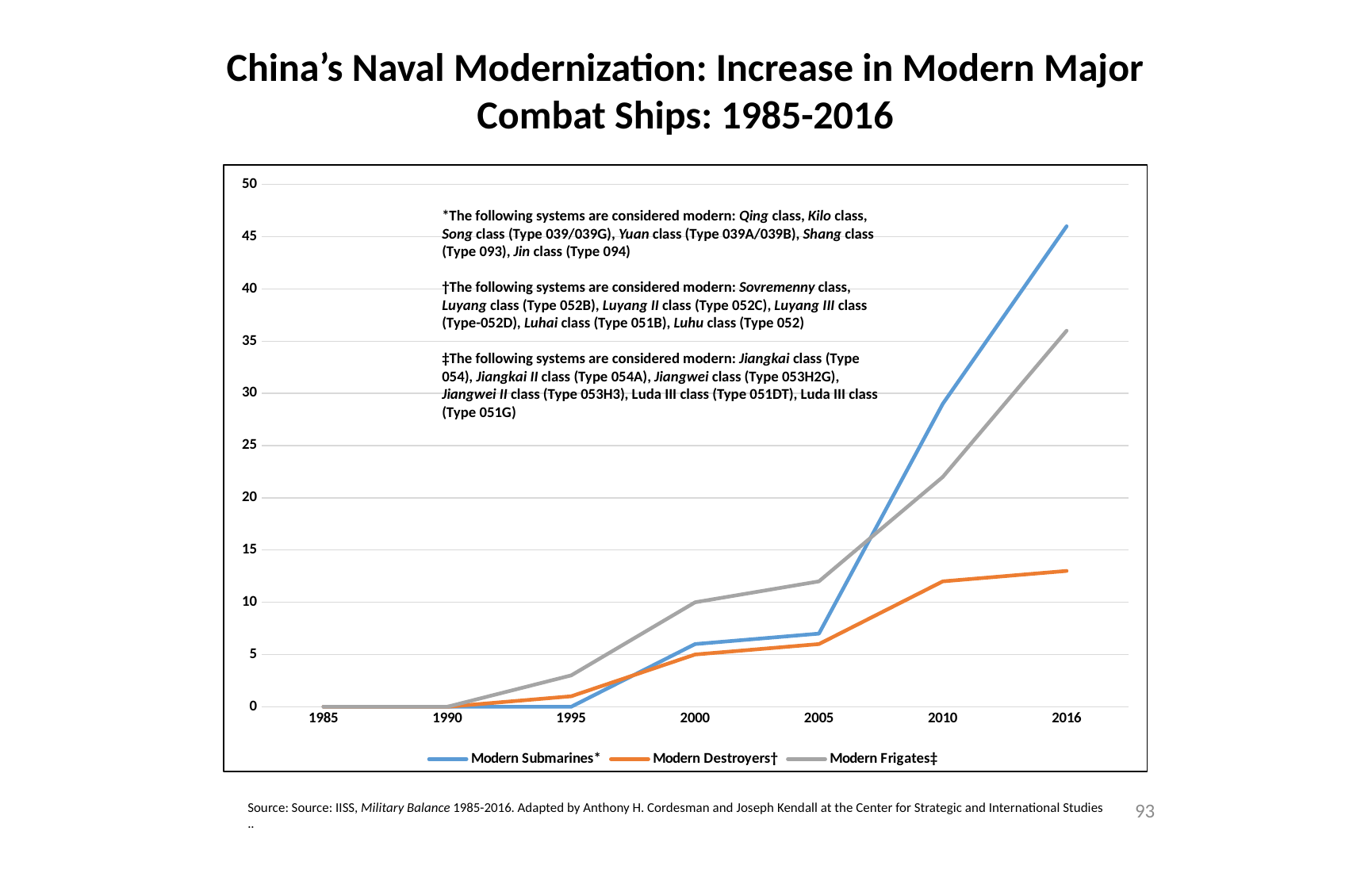

China’s Naval Modernization: Increase in Modern Major Combat Ships: 1985-2016

### Chart

| Category | Modern Submarines* | Modern Destroyers† | Modern Frigates‡  |
|---|---|---|---|
| 1985 | 0.0 | 0.0 | 0.0 |
| 1990 | 0.0 | 0.0 | 0.0 |
| 1995 | 0.0 | 1.0 | 3.0 |
| 2000 | 6.0 | 5.0 | 10.0 |
| 2005 | 7.0 | 6.0 | 12.0 |
| 2010 | 29.0 | 12.0 | 22.0 |
| 2016 | 46.0 | 13.0 | 36.0 |
*The following systems are considered modern: Qing class, Kilo class, Song class (Type 039/039G), Yuan class (Type 039A/039B), Shang class (Type 093), Jin class (Type 094)

†The following systems are considered modern: Sovremenny class, Luyang class (Type 052B), Luyang II class (Type 052C), Luyang III class (Type-052D), Luhai class (Type 051B), Luhu class (Type 052)

‡The following systems are considered modern: Jiangkai class (Type 054), Jiangkai II class (Type 054A), Jiangwei class (Type 053H2G), Jiangwei II class (Type 053H3), Luda III class (Type 051DT), Luda III class (Type 051G)

93
Source: Source: IISS, Military Balance 1985-2016. Adapted by Anthony H. Cordesman and Joseph Kendall at the Center for Strategic and International Studies ..